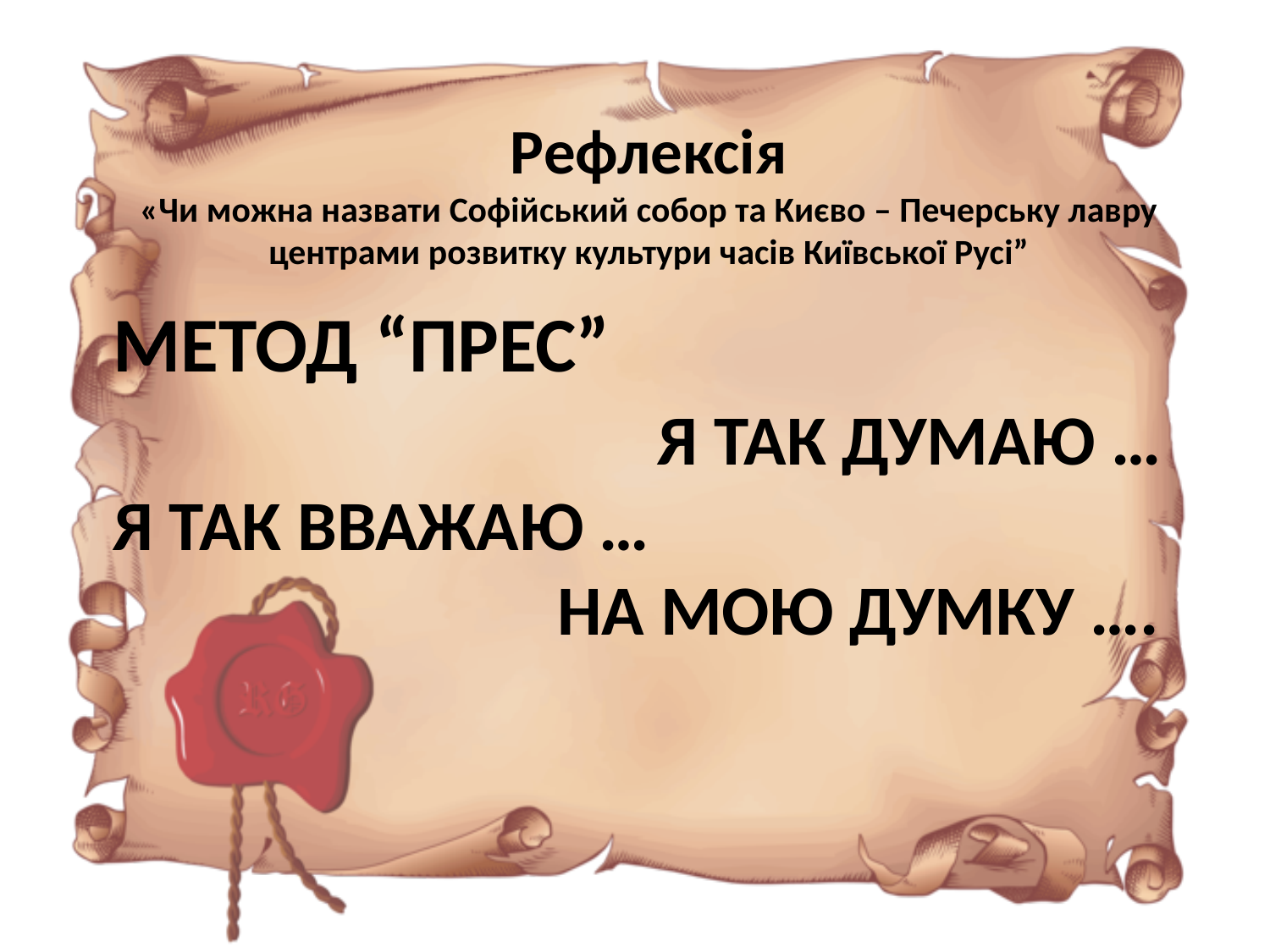

Рефлексія
«Чи можна назвати Софійський собор та Києво – Печерську лавру центрами розвитку культури часів Київської Русі”
# Метод “Прес” Я так думаю … Я так вважаю … На мою думку ….